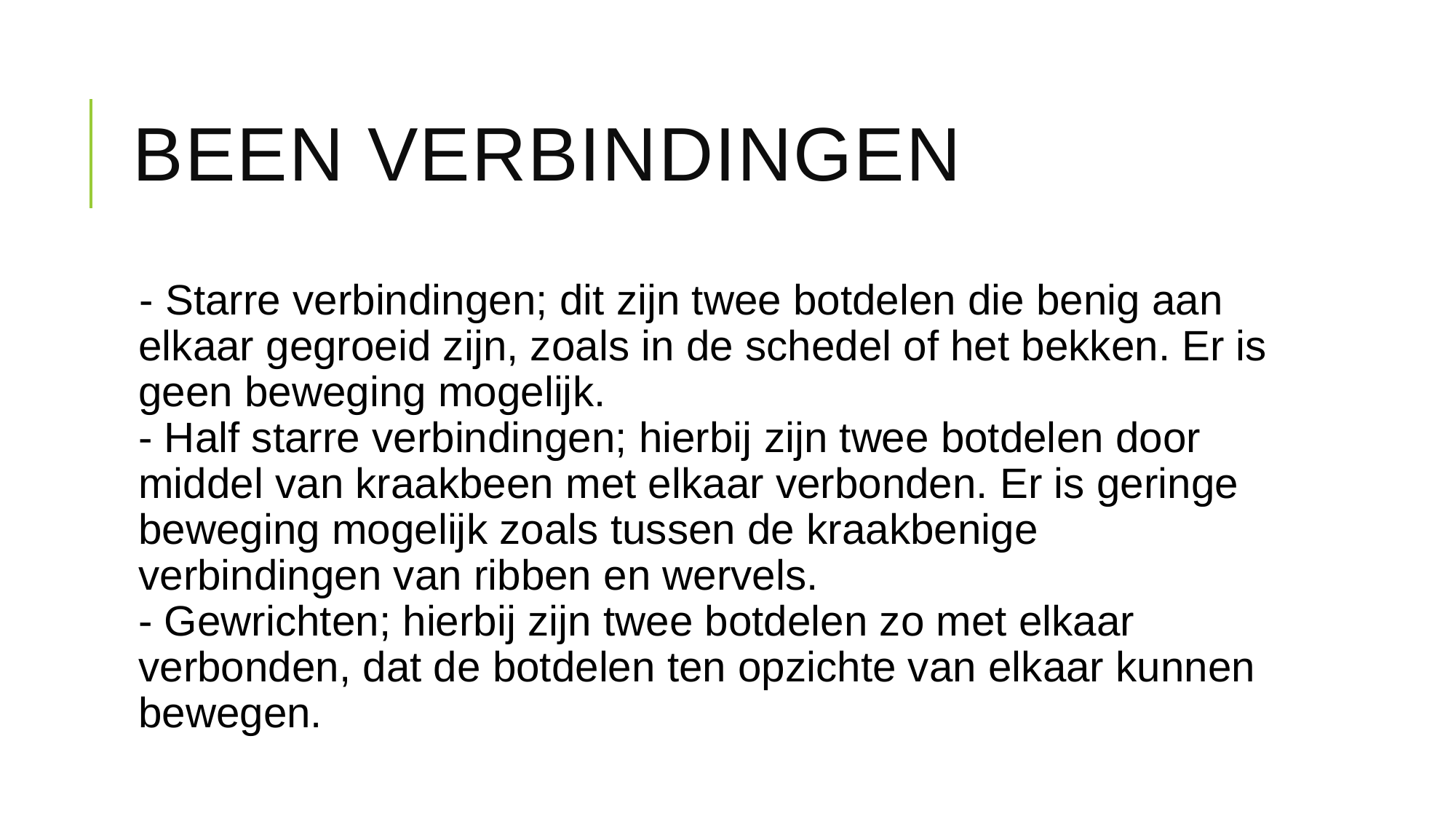

# Been verbindingen
- Starre verbindingen; dit zijn twee botdelen die benig aan elkaar gegroeid zijn, zoals in de schedel of het bekken. Er is geen beweging mogelijk.
- Half starre verbindingen; hierbij zijn twee botdelen door middel van kraakbeen met elkaar verbonden. Er is geringe beweging mogelijk zoals tussen de kraakbenige verbindingen van ribben en wervels.
- Gewrichten; hierbij zijn twee botdelen zo met elkaar verbonden, dat de botdelen ten opzichte van elkaar kunnen bewegen.